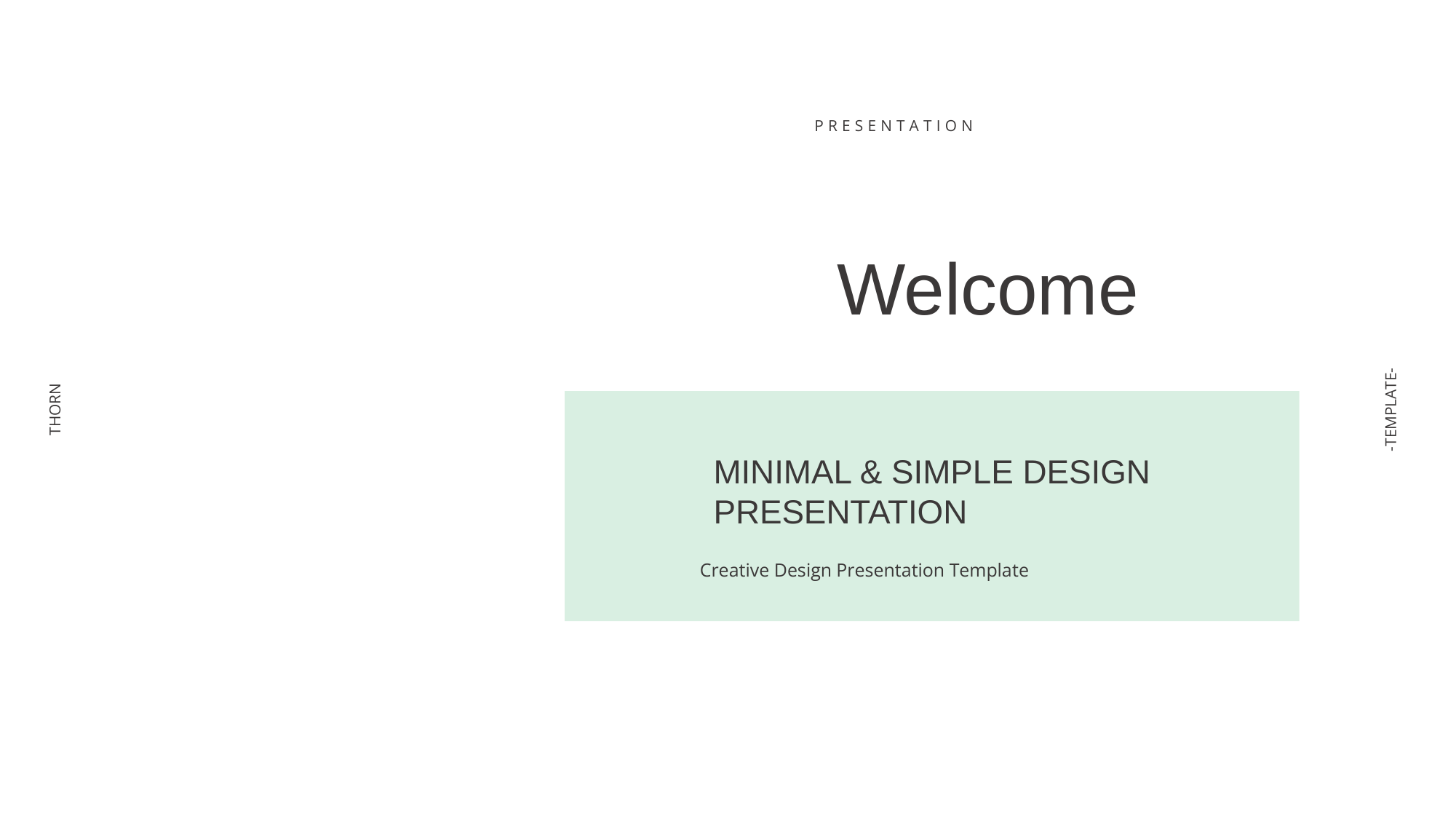

PRESENTATION
Welcome

-TEMPLATE-
THORN
MINIMAL & SIMPLE DESIGN
PRESENTATION
Creative Design Presentation Template